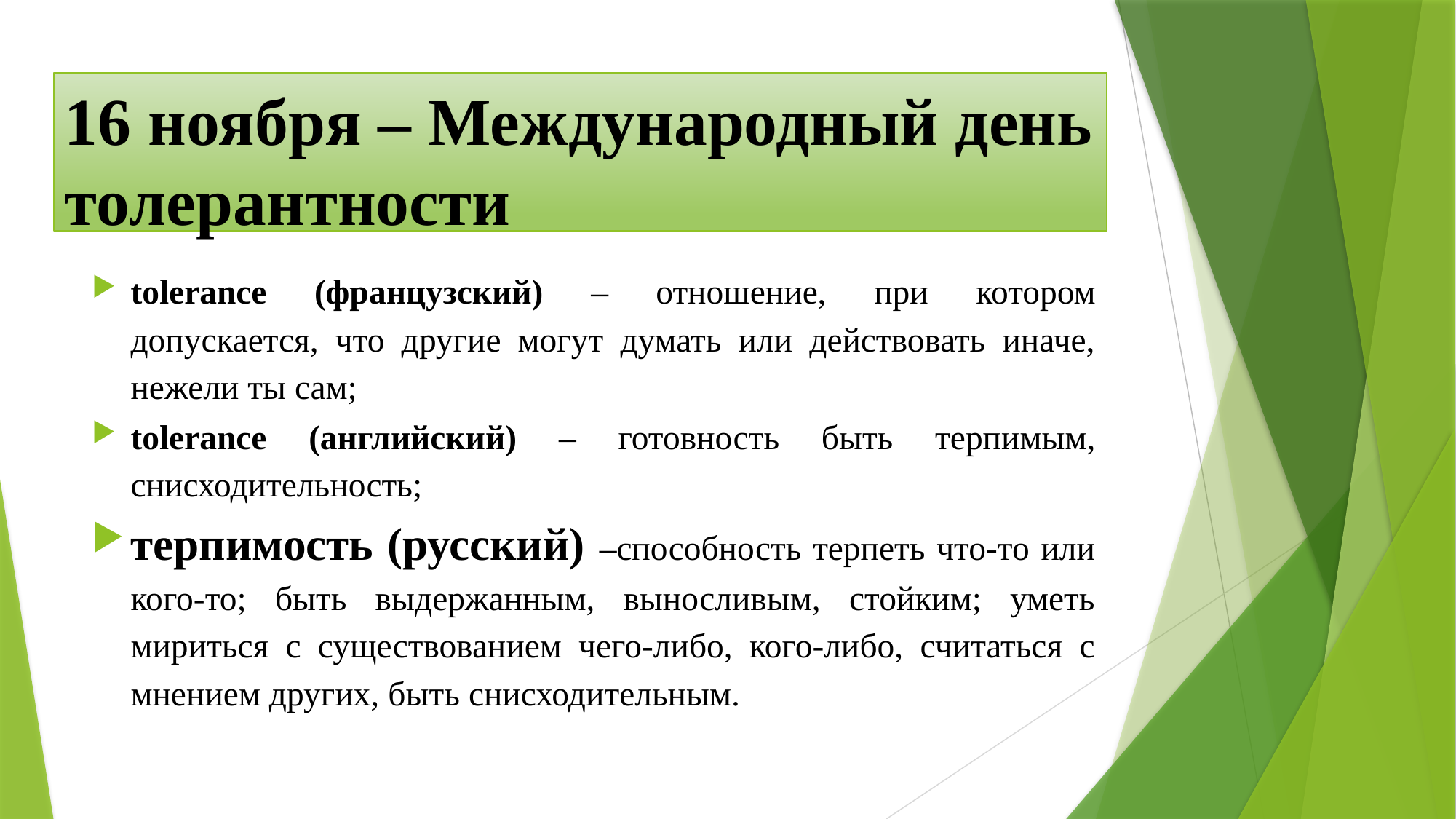

# 16 ноября – Международный день толерантности
tolerance (французский) – отношение, при котором допускается, что другие могут думать или действовать иначе, нежели ты сам;
tolerance (английский) – готовность быть терпимым, снисходительность;
терпимость (русский) –способность терпеть что-то или кого-то; быть выдержанным, выносливым, стойким; уметь мириться с существованием чего-либо, кого-либо, считаться с мнением других, быть снисходительным.